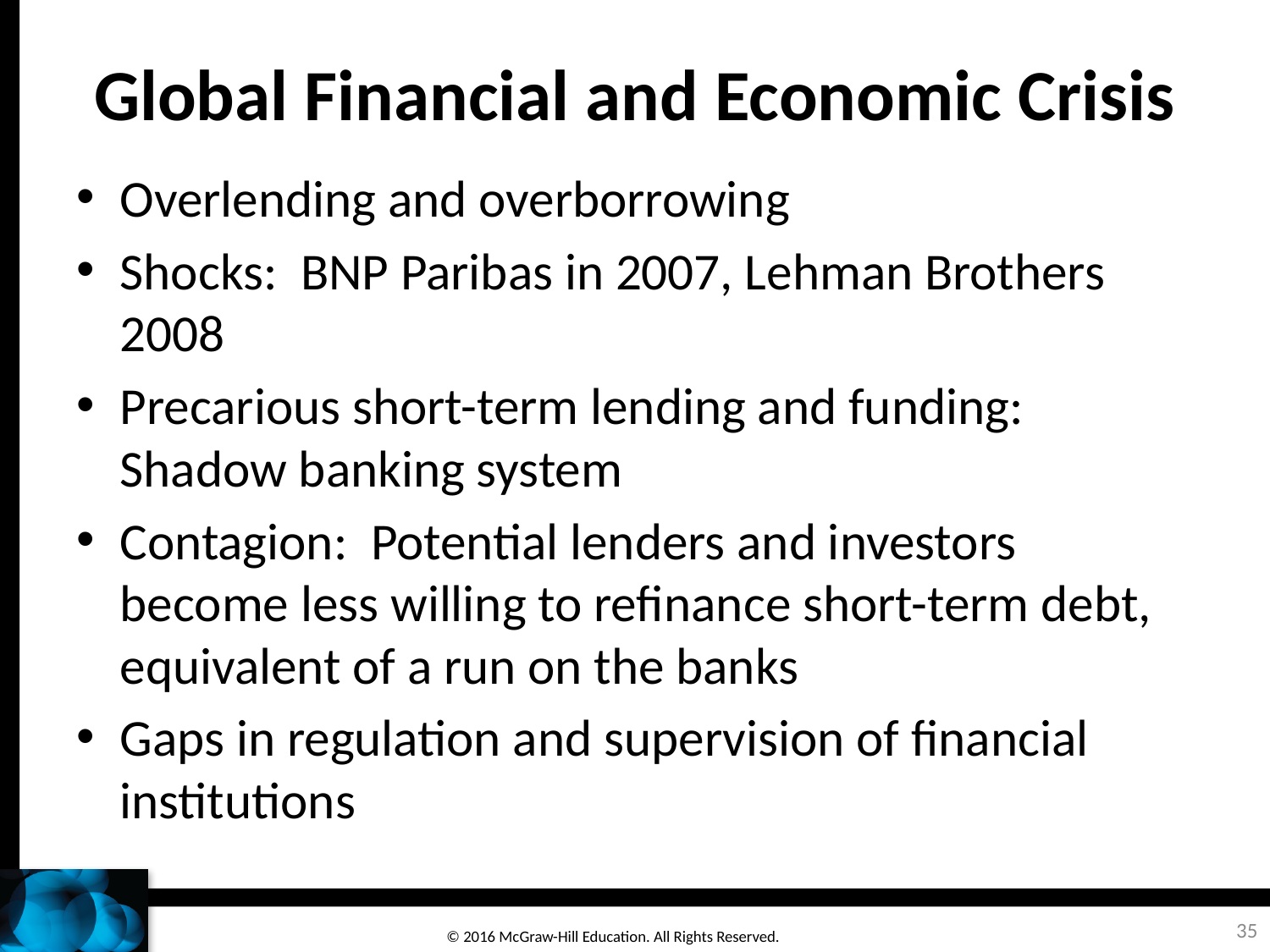

# Global Financial and Economic Crisis
Overlending and overborrowing
Shocks:  BNP Paribas in 2007, Lehman Brothers 2008
Precarious short-term lending and funding:  Shadow banking system
Contagion:  Potential lenders and investors become less willing to refinance short-term debt, equivalent of a run on the banks
Gaps in regulation and supervision of financial institutions
35
© 2016 McGraw-Hill Education. All Rights Reserved.